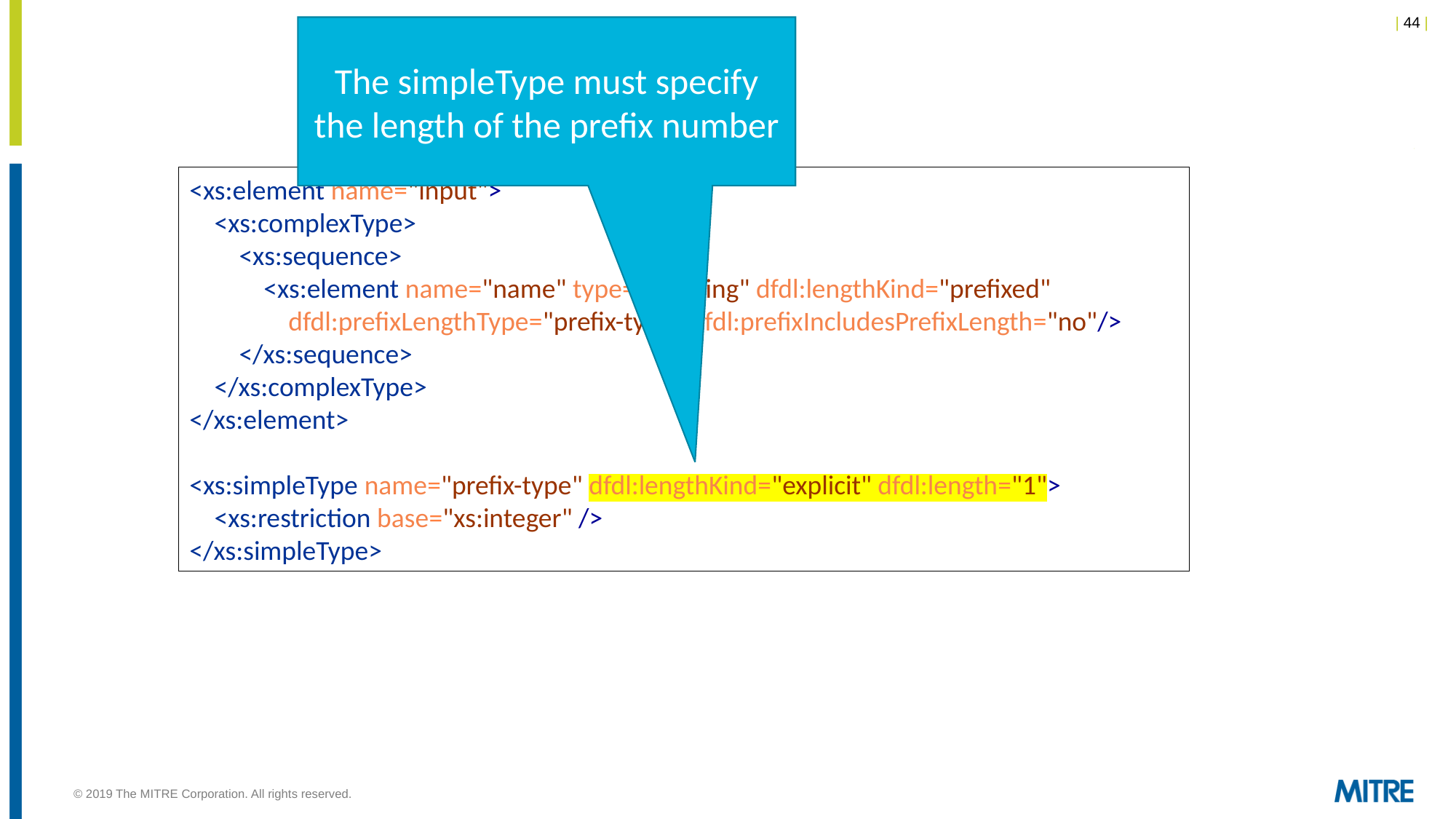

The simpleType must specify the length of the prefix number
<xs:element name="input">
    <xs:complexType>
        <xs:sequence>
            <xs:element name="name" type="xs:string" dfdl:lengthKind="prefixed"
                dfdl:prefixLengthType="prefix-type" dfdl:prefixIncludesPrefixLength="no"/>
        </xs:sequence>
    </xs:complexType>
</xs:element>
<xs:simpleType name="prefix-type" dfdl:lengthKind="explicit" dfdl:length="1">
    <xs:restriction base="xs:integer" />
</xs:simpleType>
© 2019 The MITRE Corporation. All rights reserved.